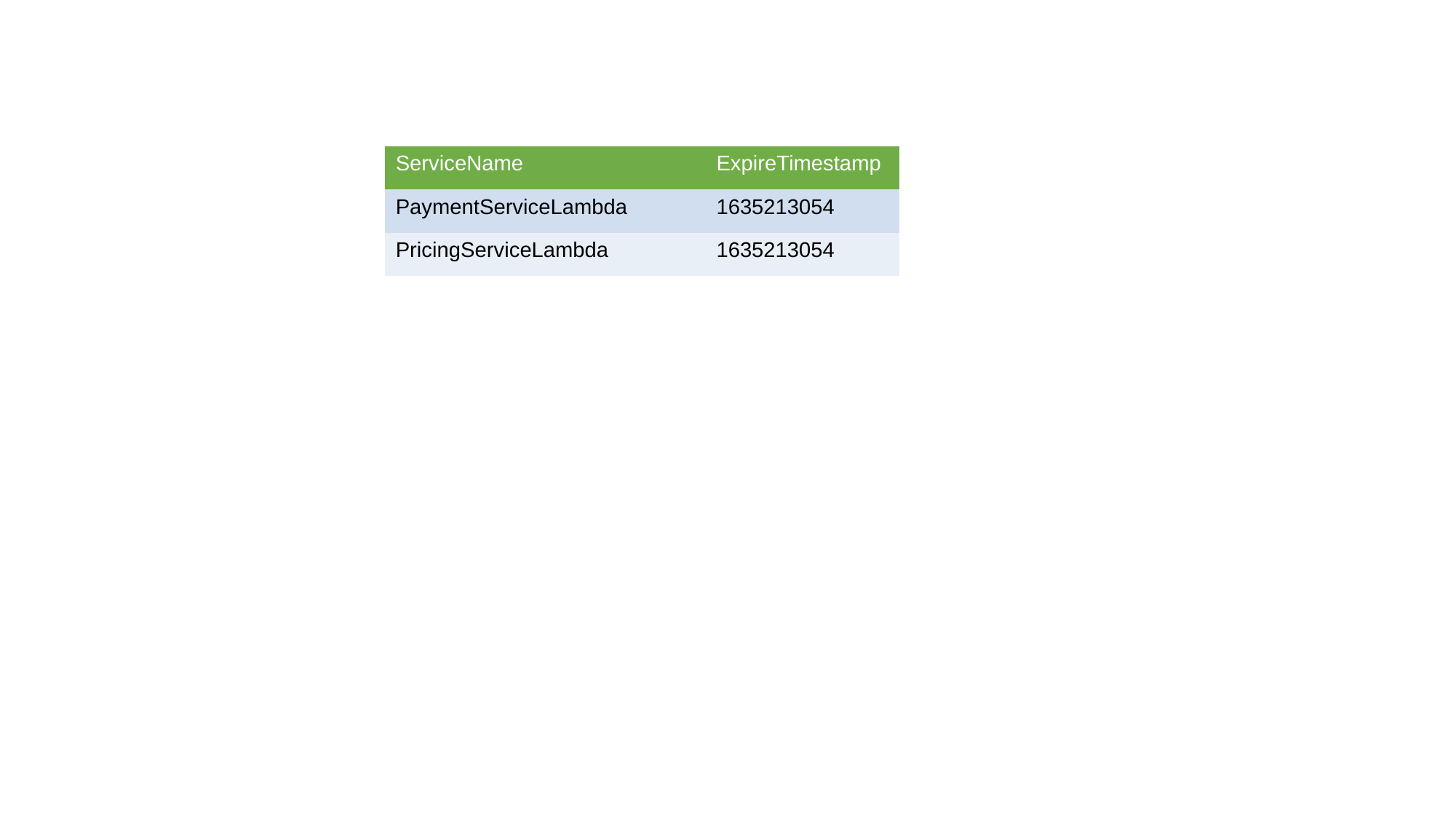

| ServiceName | ExpireTimestamp |
| --- | --- |
| PaymentServiceLambda | 1635213054 |
| PricingServiceLambda | 1635213054 |